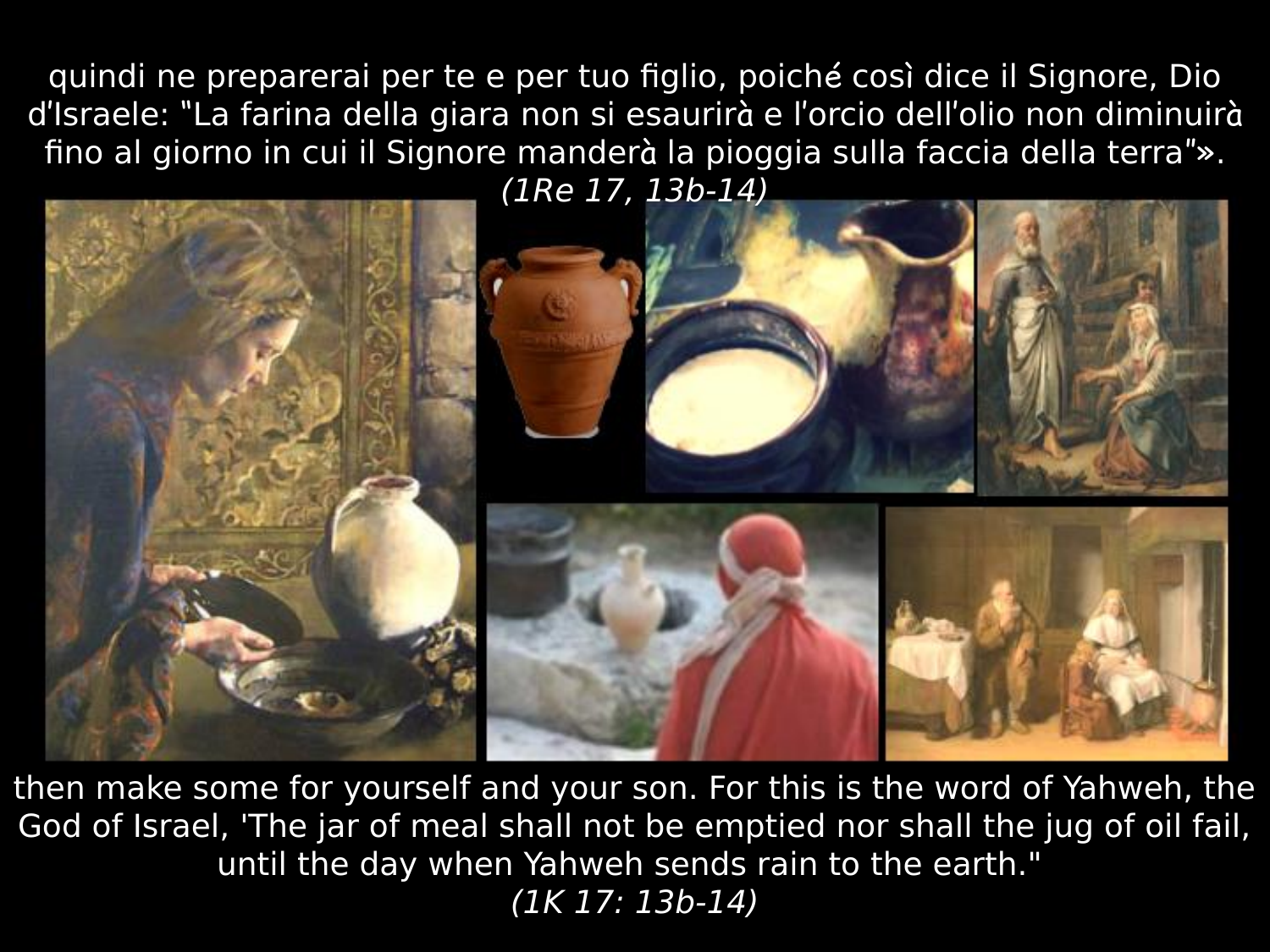

# quindi ne preparerai per te e per tuo figlio, poiché così dice il Signore, Dio d’Israele: “La farina della giara non si esaurirà e l’orcio dell’olio non diminuirà fino al giorno in cui il Signore manderà la pioggia sulla faccia della terra”». (1Re 17, 13b-14)
then make some for yourself and your son. For this is the word of Yahweh, the God of Israel, 'The jar of meal shall not be emptied nor shall the jug of oil fail, until the day when Yahweh sends rain to the earth."
(1K 17: 13b-14)